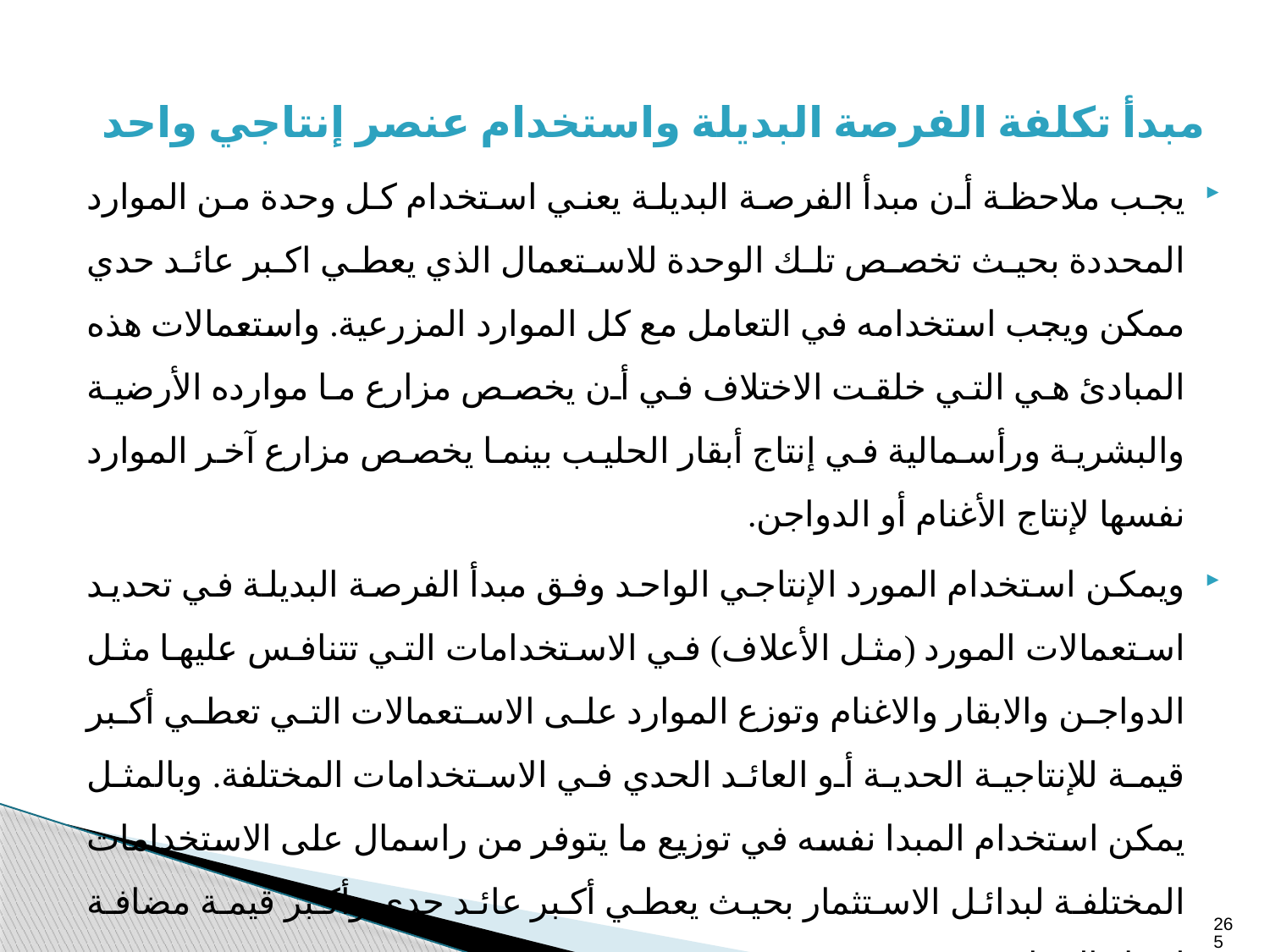

مبدأ تكلفة الفرصة البديلة واستخدام عنصر إنتاجي واحد
يجب ملاحظة أن مبدأ الفرصة البديلة يعني استخدام كل وحدة من الموارد المحددة بحيث تخصص تلك الوحدة للاستعمال الذي يعطي اكبر عائد حدي ممكن ويجب استخدامه في التعامل مع كل الموارد المزرعية. واستعمالات هذه المبادئ هي التي خلقت الاختلاف في أن يخصص مزارع ما موارده الأرضية والبشرية ورأسمالية في إنتاج أبقار الحليب بينما يخصص مزارع آخر الموارد نفسها لإنتاج الأغنام أو الدواجن.
ويمكن استخدام المورد الإنتاجي الواحد وفق مبدأ الفرصة البديلة في تحديد استعمالات المورد (مثل الأعلاف) في الاستخدامات التي تتنافس عليها مثل الدواجن والابقار والاغنام وتوزع الموارد على الاستعمالات التي تعطي أكبر قيمة للإنتاجية الحدية أو العائد الحدي في الاستخدامات المختلفة. وبالمثل يمكن استخدام المبدا نفسه في توزيع ما يتوفر من راسمال على الاستخدامات المختلفة لبدائل الاستثمار بحيث يعطي أكبر عائد حدي وأكبر قيمة مضافة لدخل المزارع.
265